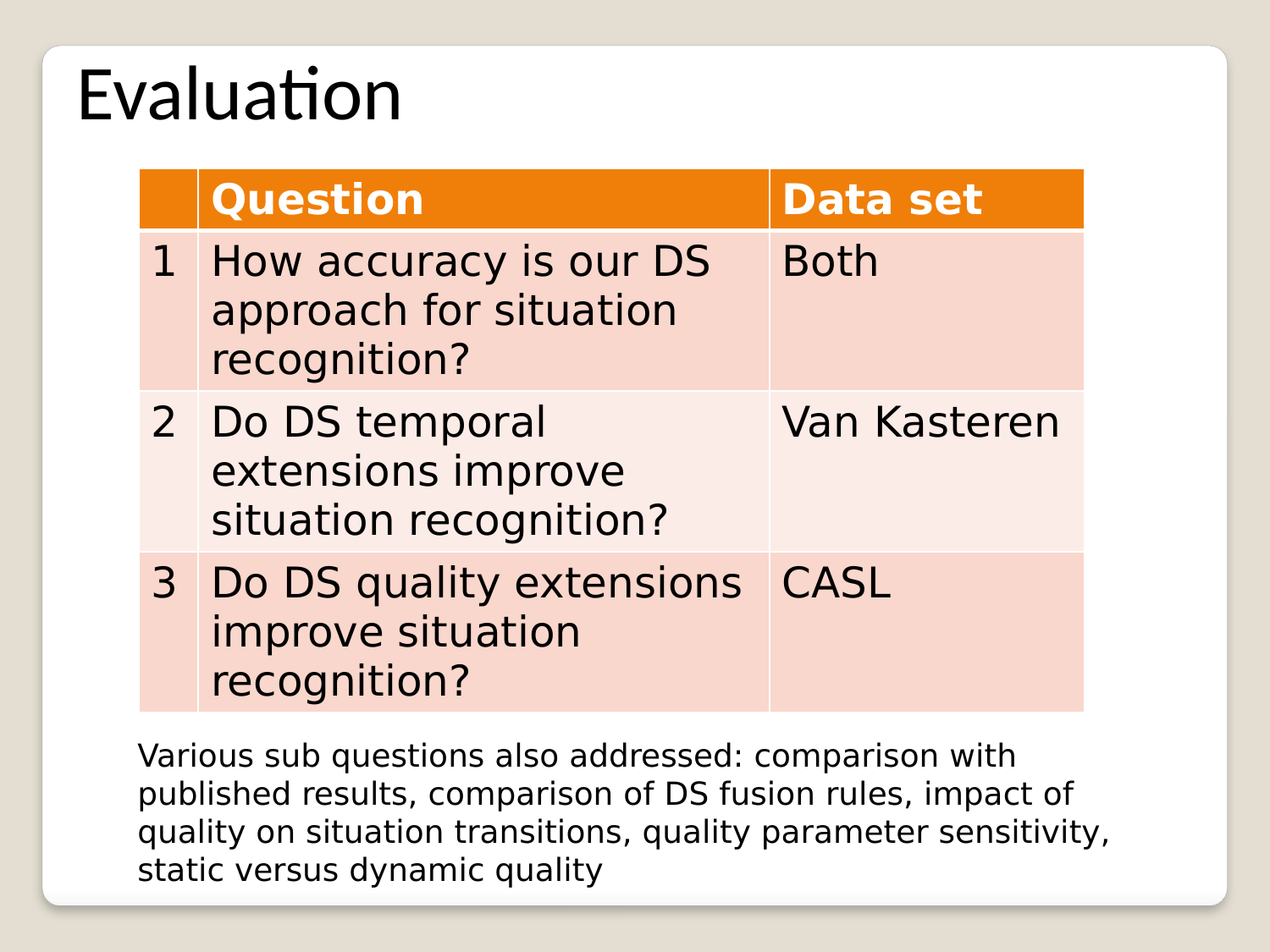

Evaluation

|  | Question | Data set |
| --- | --- | --- |
| 1 | How accuracy is our DS approach for situation recognition? | Both |
| 2 | Do DS temporal extensions improve situation recognition? | Van Kasteren |
| 3 | Do DS quality extensions improve situation recognition? | CASL |
Various sub questions also addressed: comparison with published results, comparison of DS fusion rules, impact of quality on situation transitions, quality parameter sensitivity, static versus dynamic quality